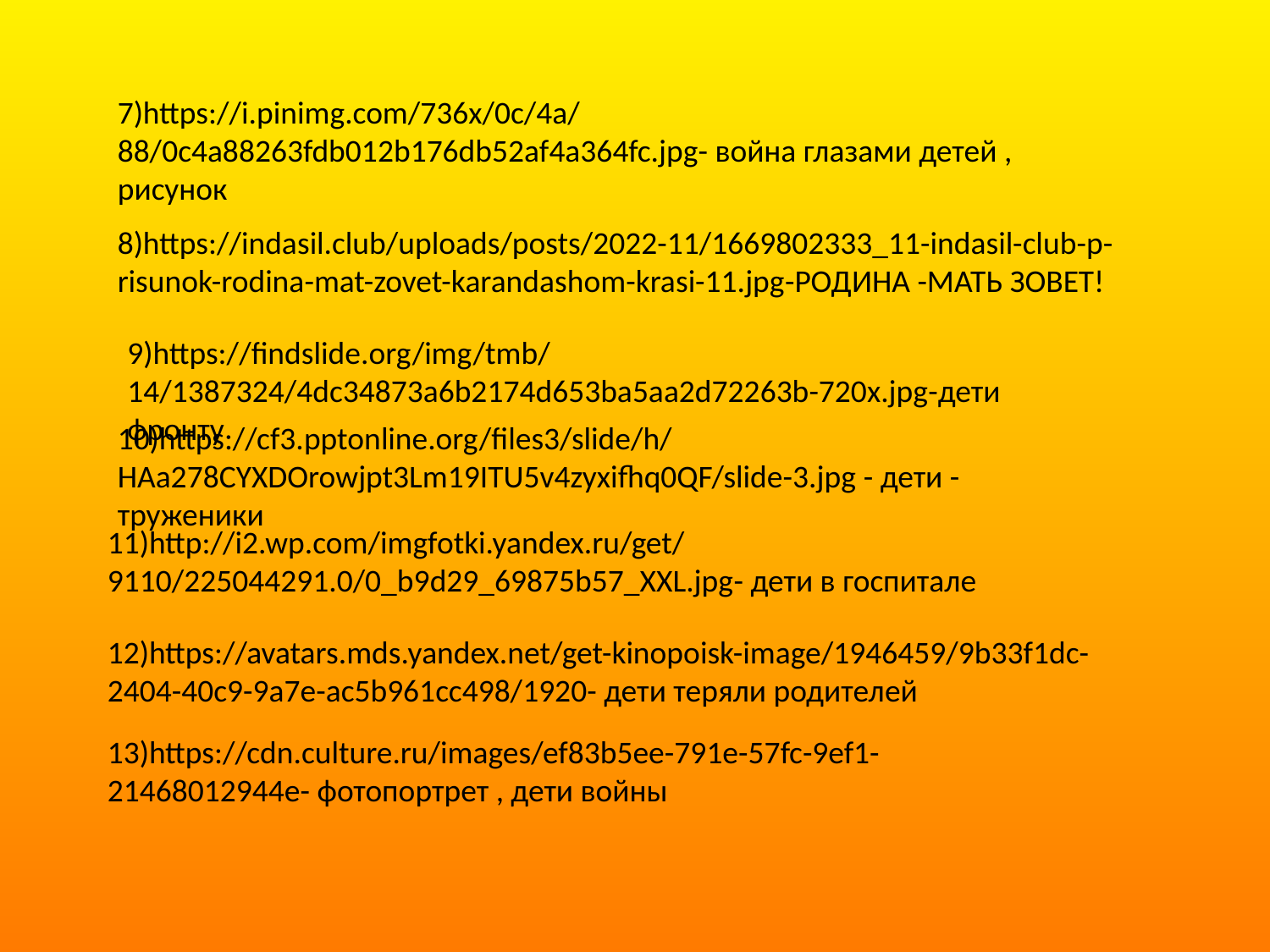

7)https://i.pinimg.com/736x/0c/4a/88/0c4a88263fdb012b176db52af4a364fc.jpg- война глазами детей , рисунок
8)https://indasil.club/uploads/posts/2022-11/1669802333_11-indasil-club-p-risunok-rodina-mat-zovet-karandashom-krasi-11.jpg-РОДИНА -МАТЬ ЗОВЕТ!
9)https://findslide.org/img/tmb/14/1387324/4dc34873a6b2174d653ba5aa2d72263b-720x.jpg-дети фронту

10)https://cf3.pptonline.org/files3/slide/h/HAa278CYXDOrowjpt3Lm19ITU5v4zyxifhq0QF/slide-3.jpg - дети -труженики
11)http://i2.wp.com/imgfotki.yandex.ru/get/9110/225044291.0/0_b9d29_69875b57_XXL.jpg- дети в госпитале
12)https://avatars.mds.yandex.net/get-kinopoisk-image/1946459/9b33f1dc-2404-40c9-9a7e-ac5b961cc498/1920- дети теряли родителей
13)https://cdn.culture.ru/images/ef83b5ee-791e-57fc-9ef1-21468012944e- фотопортрет , дети войны